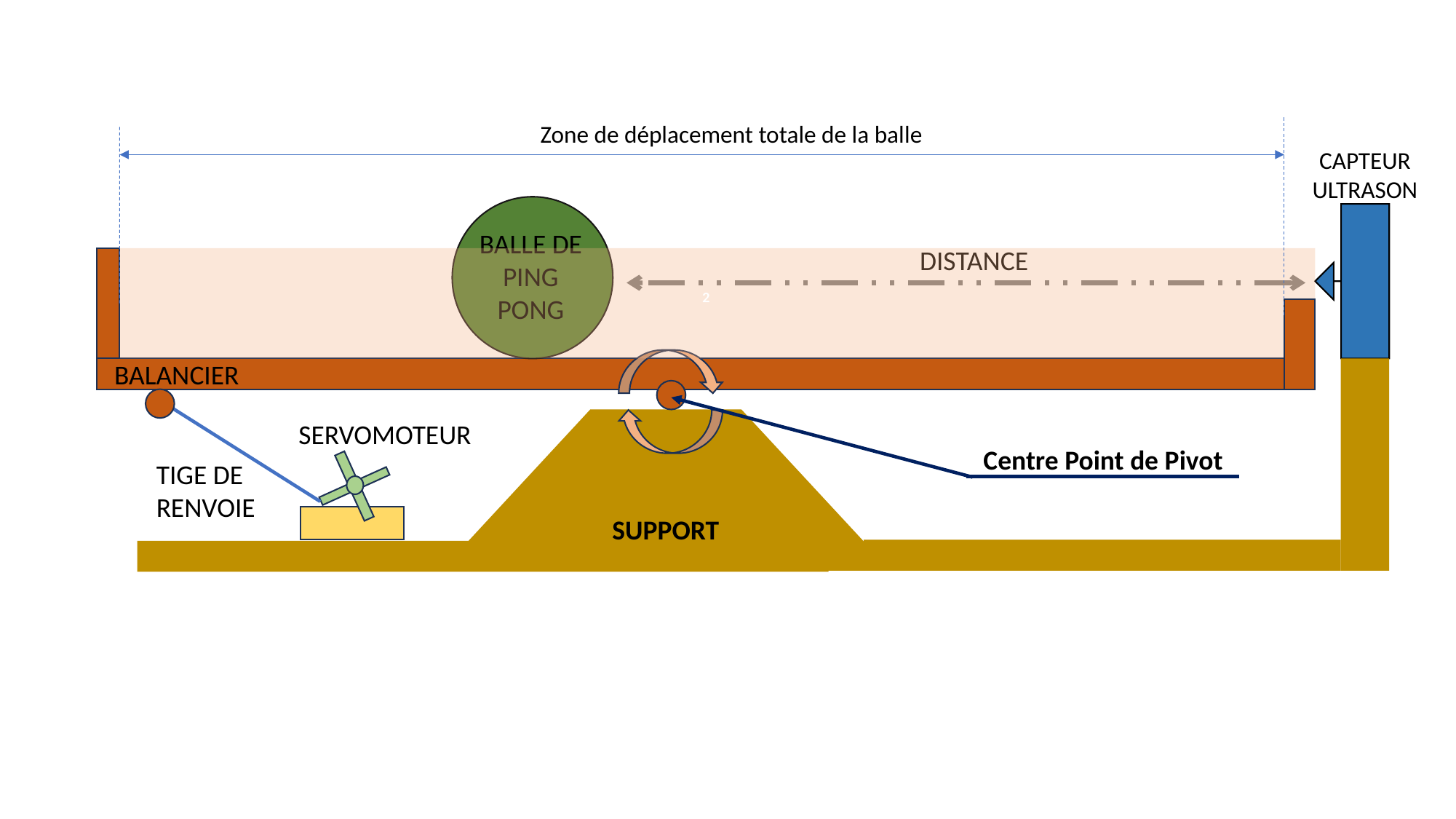

Zone de déplacement totale de la balle
CAPTEUR ULTRASON

BALLE DE PING PONG
DISTANCE
²

BALANCIER

SERVOMOTEUR
Centre Point de Pivot

TIGE DE RENVOIE

SUPPORT